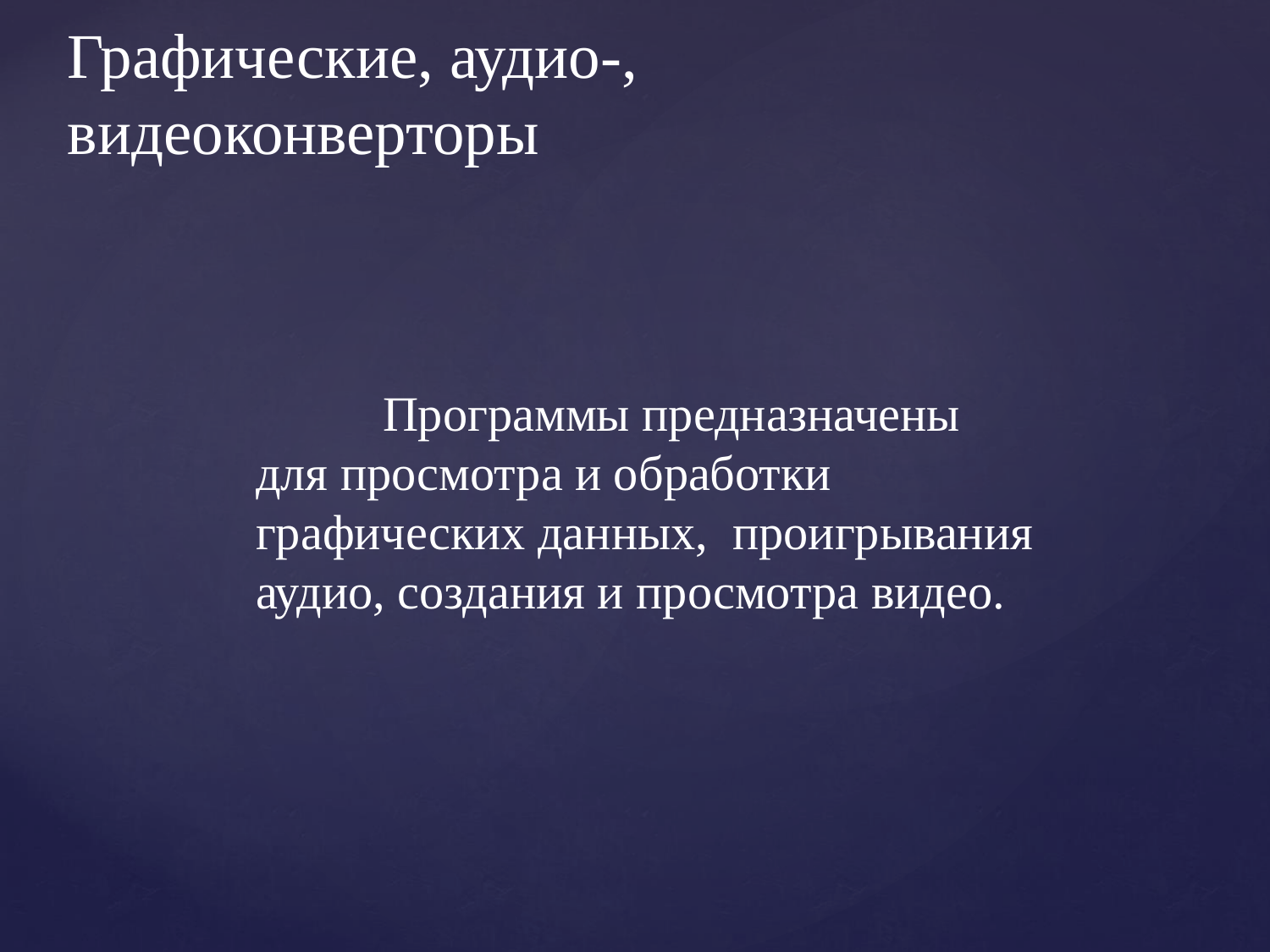

# Графические, аудио-, видеоконверторы
		Программы предназначены для просмотра и обработки графических данных,  проигрывания аудио, создания и просмотра видео.